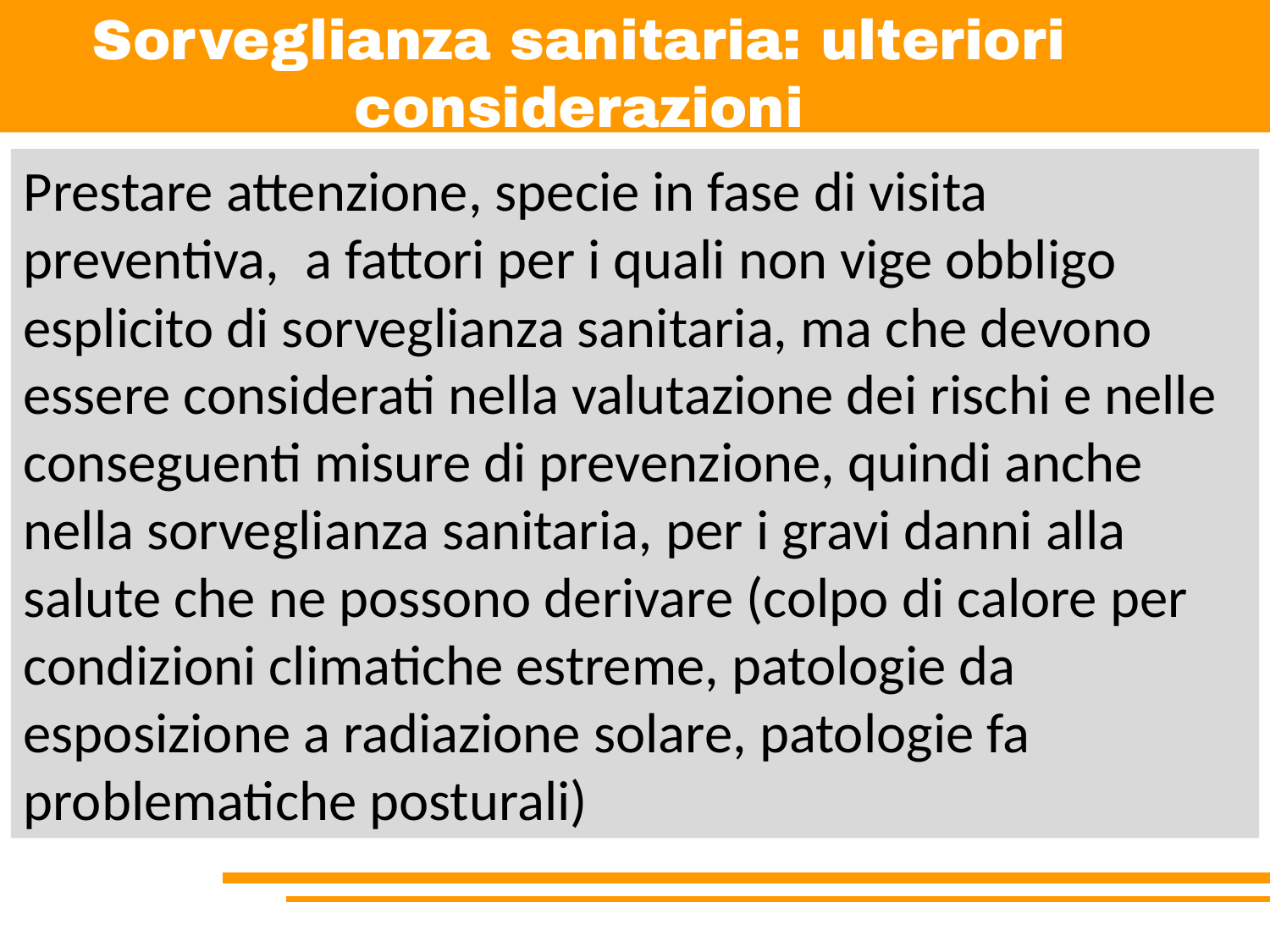

Sorveglianza sanitaria: ulteriori considerazioni
Prestare attenzione, specie in fase di visita preventiva,  a fattori per i quali non vige obbligo esplicito di sorveglianza sanitaria, ma che devono essere considerati nella valutazione dei rischi e nelle conseguenti misure di prevenzione, quindi anche nella sorveglianza sanitaria, per i gravi danni alla salute che ne possono derivare (colpo di calore per condizioni climatiche estreme, patologie da esposizione a radiazione solare, patologie fa problematiche posturali)